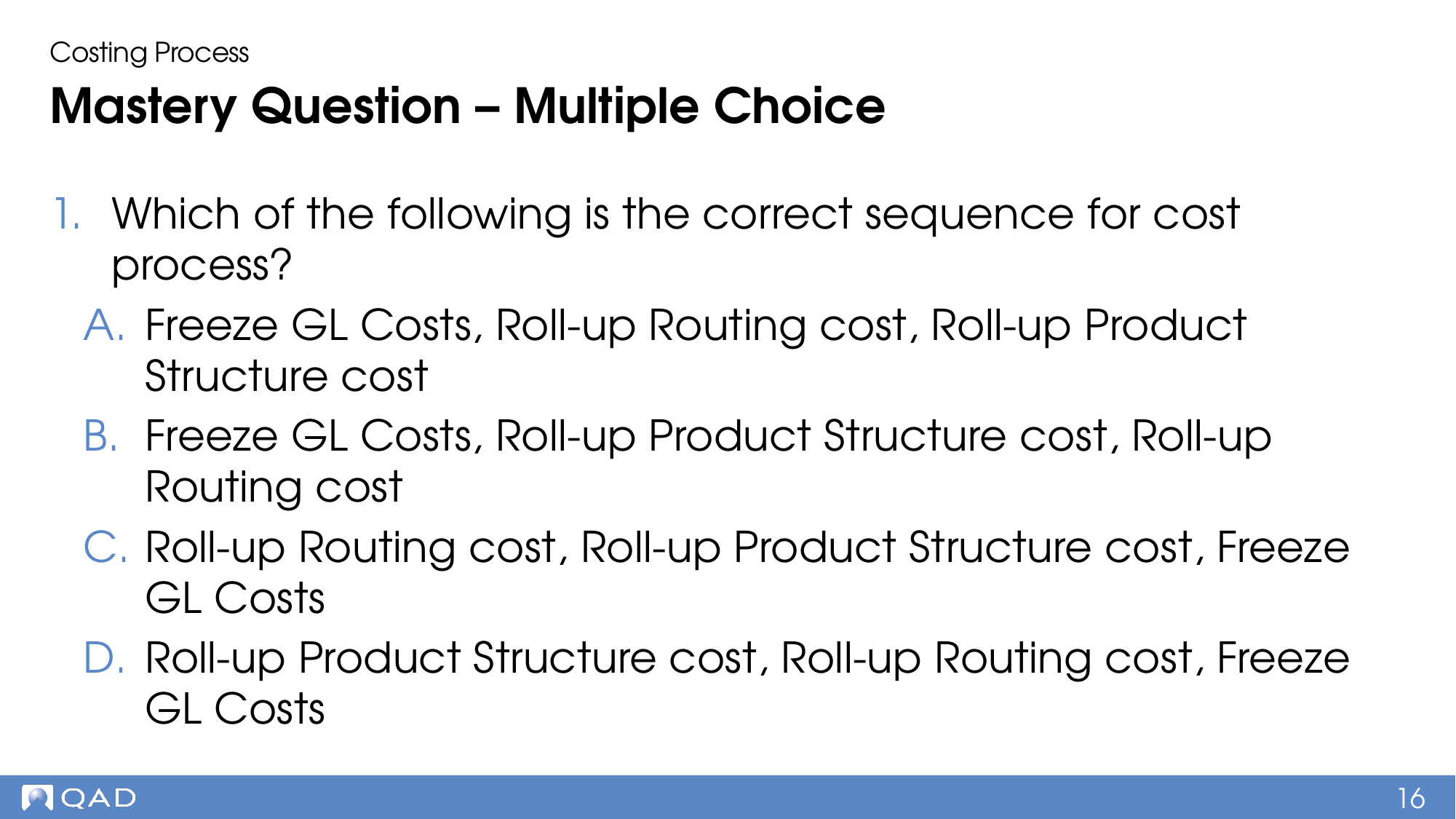

Costing Process
# Mastery Question – Multiple Choice
Which of the following is the correct sequence for cost process?
Freeze GL Costs, Roll-up Routing cost, Roll-up Product Structure cost
Freeze GL Costs, Roll-up Product Structure cost, Roll-up Routing cost
Roll-up Routing cost, Roll-up Product Structure cost, Freeze GL Costs
Roll-up Product Structure cost, Roll-up Routing cost, Freeze GL Costs
16